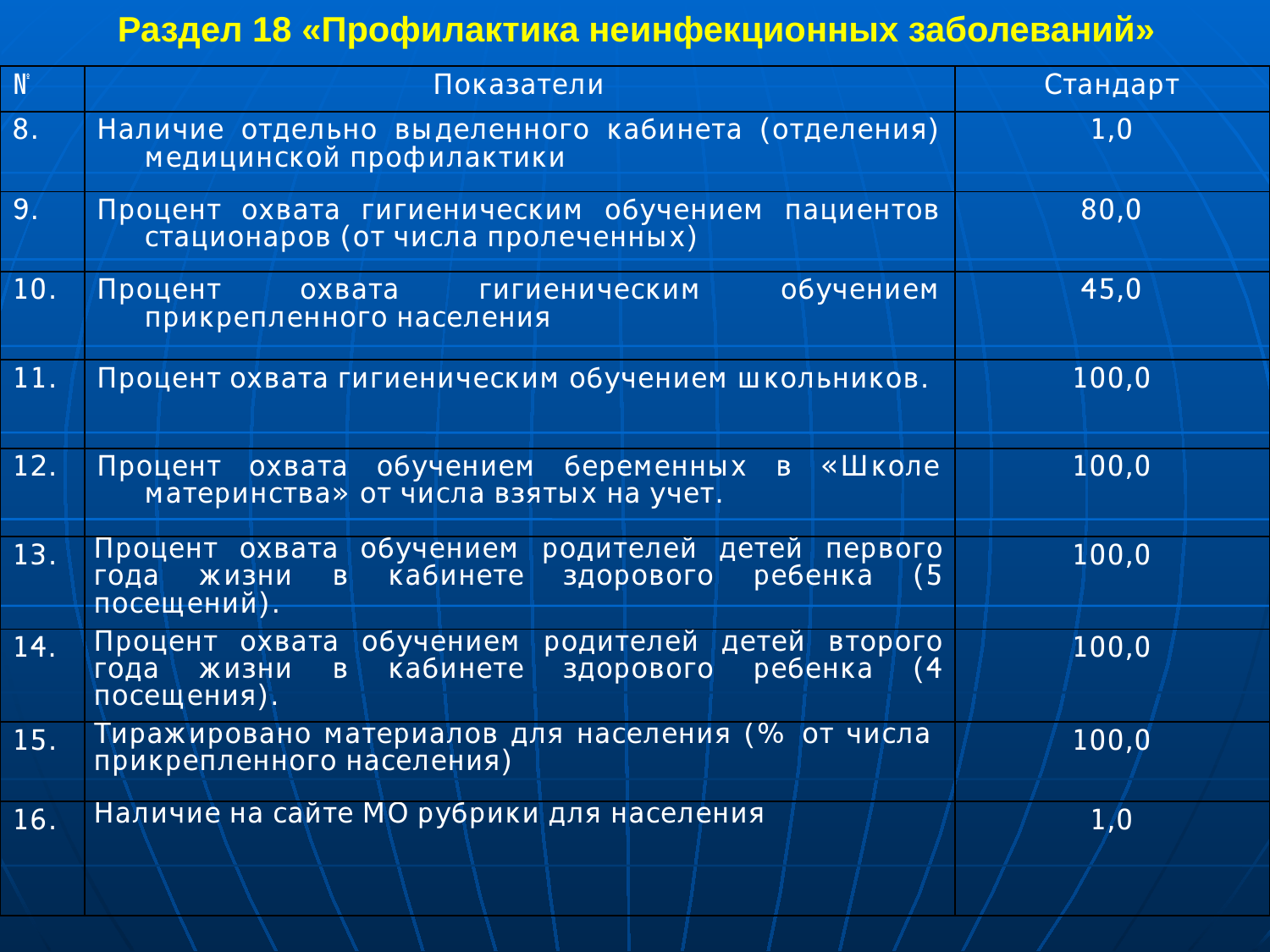

Раздел 18 «Профилактика неинфекционных заболеваний»
#
| № | Показатели | Стандарт |
| --- | --- | --- |
| 8. | Наличие отдельно выделенного кабинета (отделения) медицинской профилактики | 1,0 |
| 9. | Процент охвата гигиеническим обучением пациентов стационаров (от числа пролеченных) | 80,0 |
| 10. | Процент охвата гигиеническим обучением прикрепленного населения | 45,0 |
| 11. | Процент охвата гигиеническим обучением школьников. | 100,0 |
| 12. | Процент охвата обучением беременных в «Школе материнства» от числа взятых на учет. | 100,0 |
| 13. | Процент охвата обучением родителей детей первого года жизни в кабинете здорового ребенка (5 посещений). | 100,0 |
| 14. | Процент охвата обучением родителей детей второго года жизни в кабинете здорового ребенка (4 посещения). | 100,0 |
| 15. | Тиражировано материалов для населения (% от числа прикрепленного населения) | 100,0 |
| 16. | Наличие на сайте МО рубрики для населения | 1,0 |